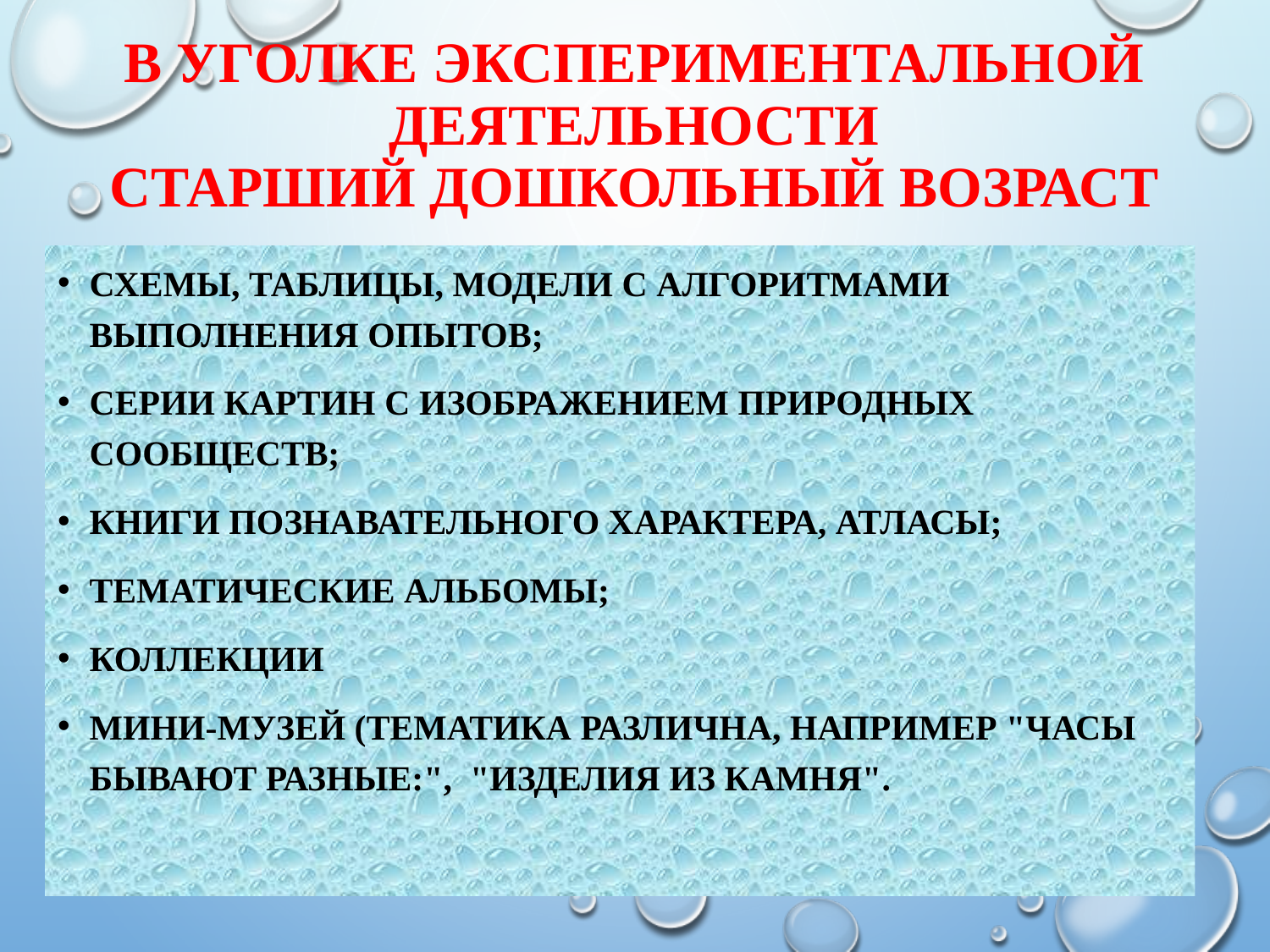

# В уголке экспериментальной деятельности Старший дошкольный возраст
схемы, таблицы, модели с алгоритмами выполнения опытов;
серии картин с изображением природных сообществ;
книги познавательного характера, атласы;
тематические альбомы;
коллекции
мини-музей (тематика различна, например "Часы бывают разные:",  "Изделия из камня".